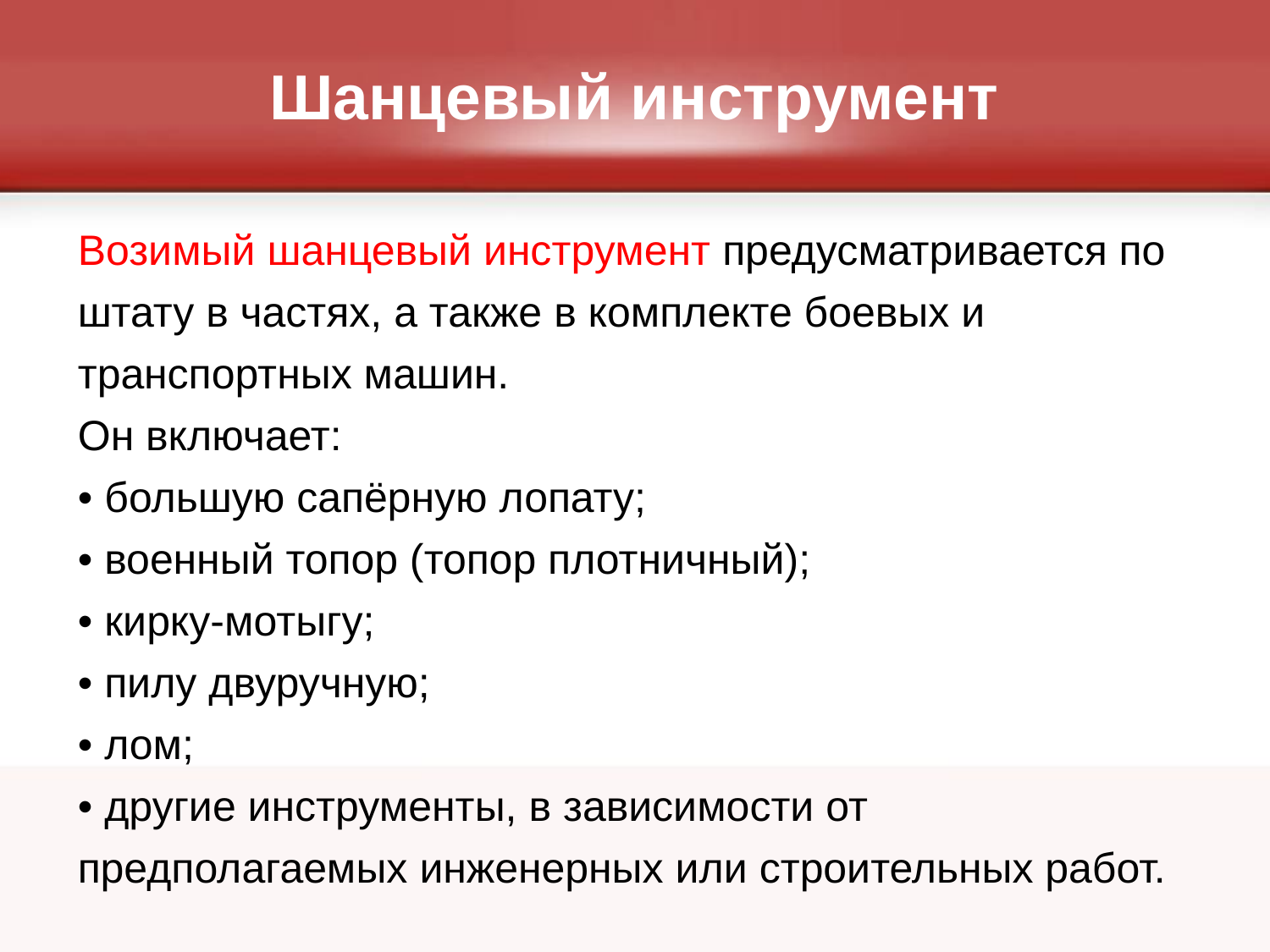

# Шанцевый инструмент
Возимый шанцевый инструмент предусматривается по штату в частях, а также в комплекте боевых и транспортных машин.
Он включает:
• большую сапёрную лопату;
• военный топор (топор плотничный);
• кирку-мотыгу;
• пилу двуручную;
• лом;
• другие инструменты, в зависимости от предполагаемых инженерных или строительных работ.